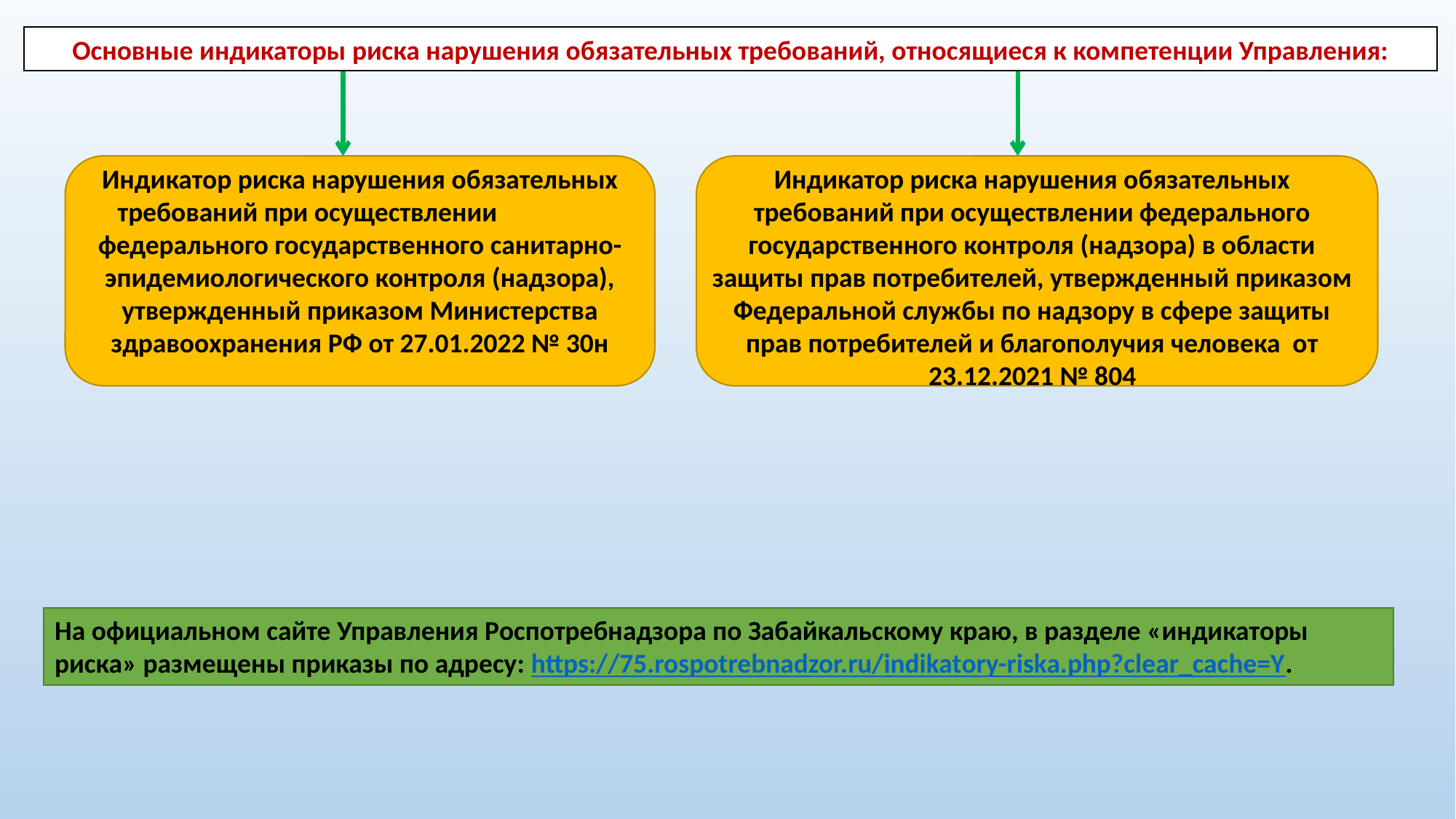

Основные индикаторы риска нарушения обязательных требований, относящиеся к компетенции Управления:

Индикатор риска нарушения обязательных требований при осуществлении                  федерального государственного санитарно-эпидемиологического контроля (надзора), утвержденный приказом Министерства здравоохранения РФ от 27.01.2022 № 30н

Индикатор риска нарушения обязательных требований при осуществлении федерального государственного контроля (надзора) в области защиты прав потребителей, утвержденный приказом Федеральной службы по надзору в сфере защиты прав потребителей и благополучия человека  от 23.12.2021 № 804

На официальном сайте Управления Роспотребнадзора по Забайкальскому краю, в разделе «индикаторы риска» размещены приказы по адресу: https://75.rospotrebnadzor.ru/indikatory-riska.php?clear_cache=Y.